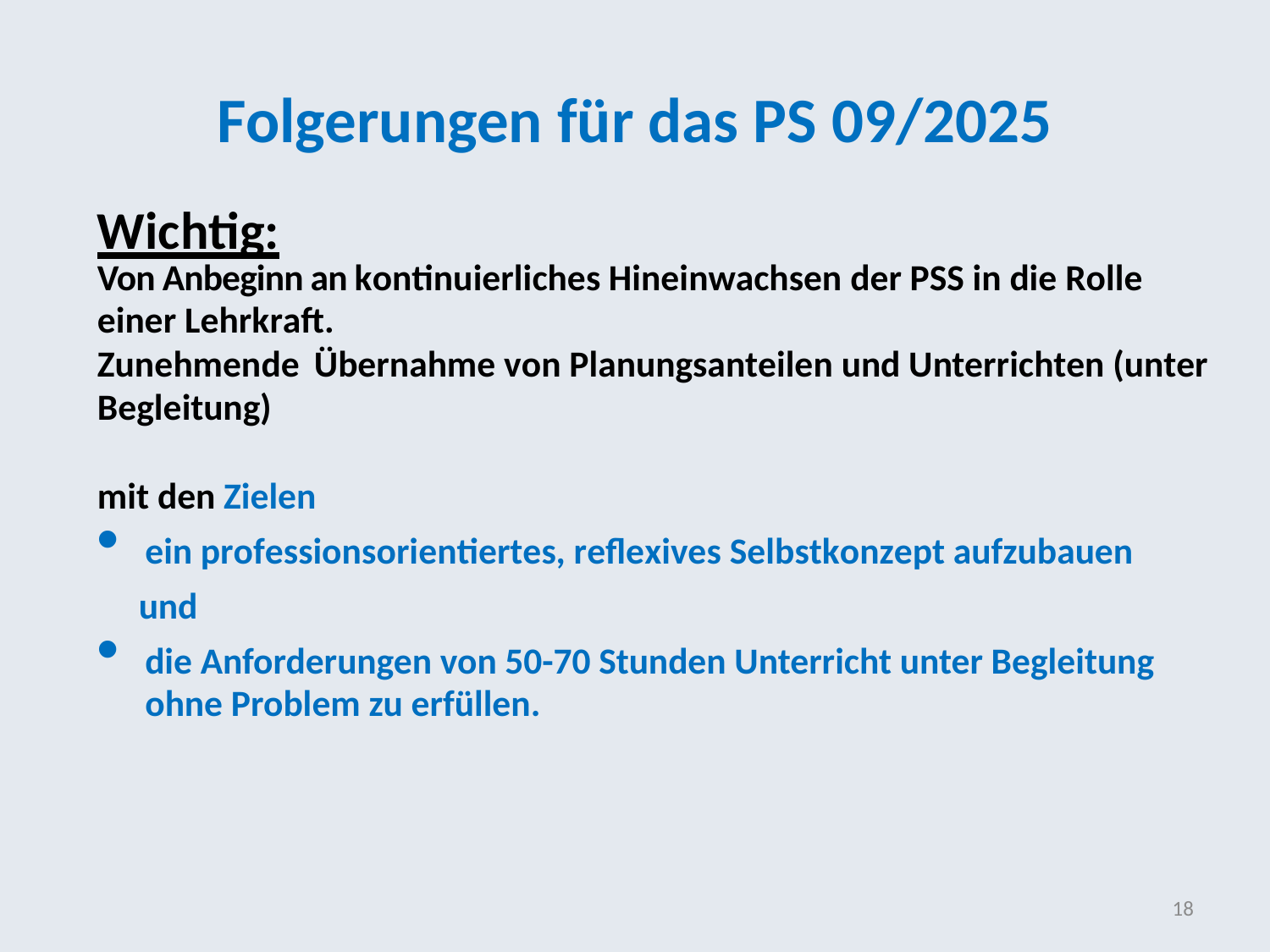

# Folgerungen für das PS 09/2025
Wichtig:
Von Anbeginn an kontinuierliches Hineinwachsen der PSS in die Rolle einer Lehrkraft.
Zunehmende Übernahme von Planungsanteilen und Unterrichten (unter Begleitung)

mit den Zielen
ein professionsorientiertes, reflexives Selbstkonzept aufzubauen
     und
die Anforderungen von 50-70 Stunden Unterricht unter Begleitung ohne Problem zu erfüllen.

18